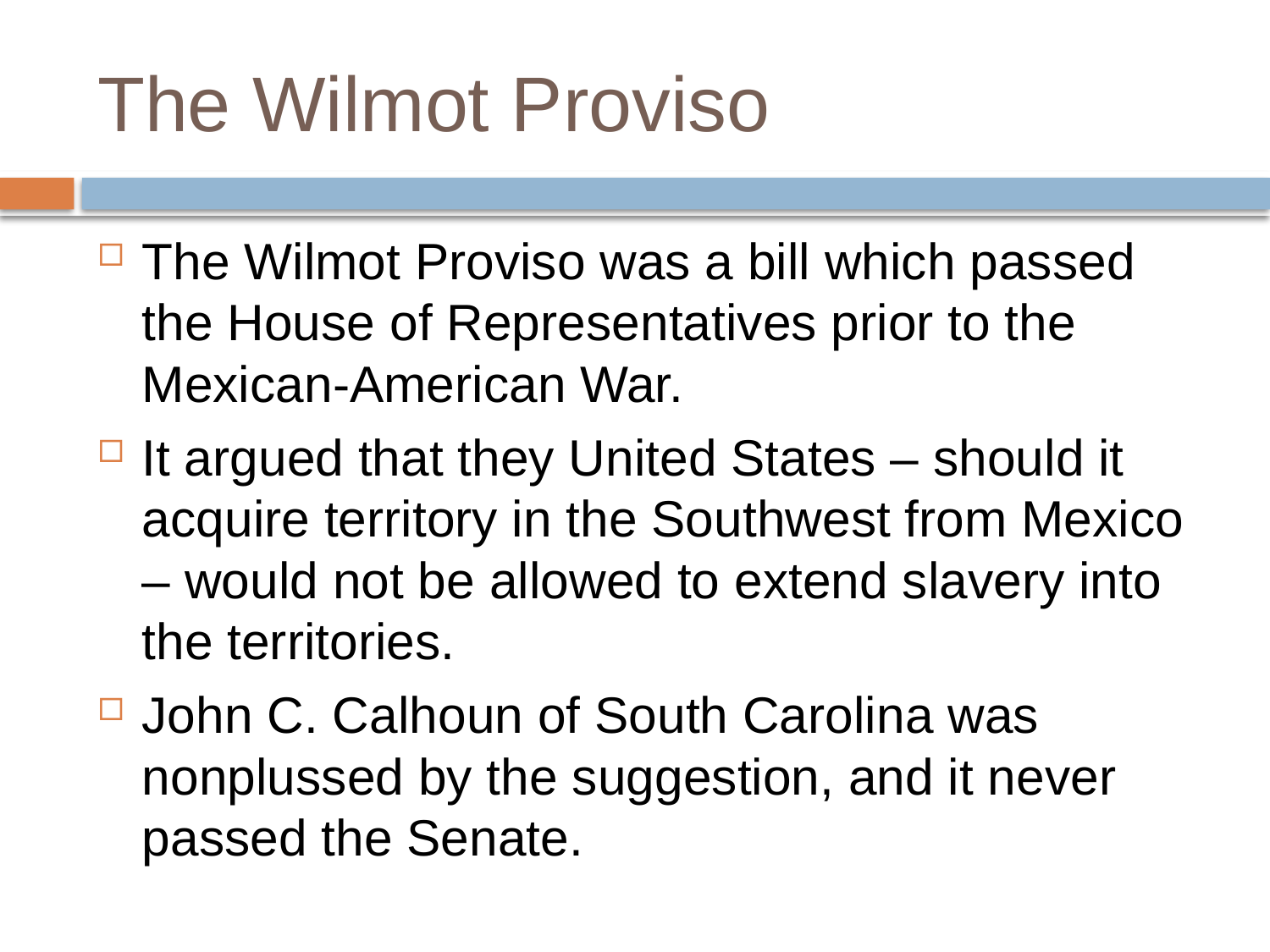

# The Wilmot Proviso
The Wilmot Proviso was a bill which passed the House of Representatives prior to the Mexican-American War.
It argued that they United States – should it acquire territory in the Southwest from Mexico – would not be allowed to extend slavery into the territories.
John C. Calhoun of South Carolina was nonplussed by the suggestion, and it never passed the Senate.